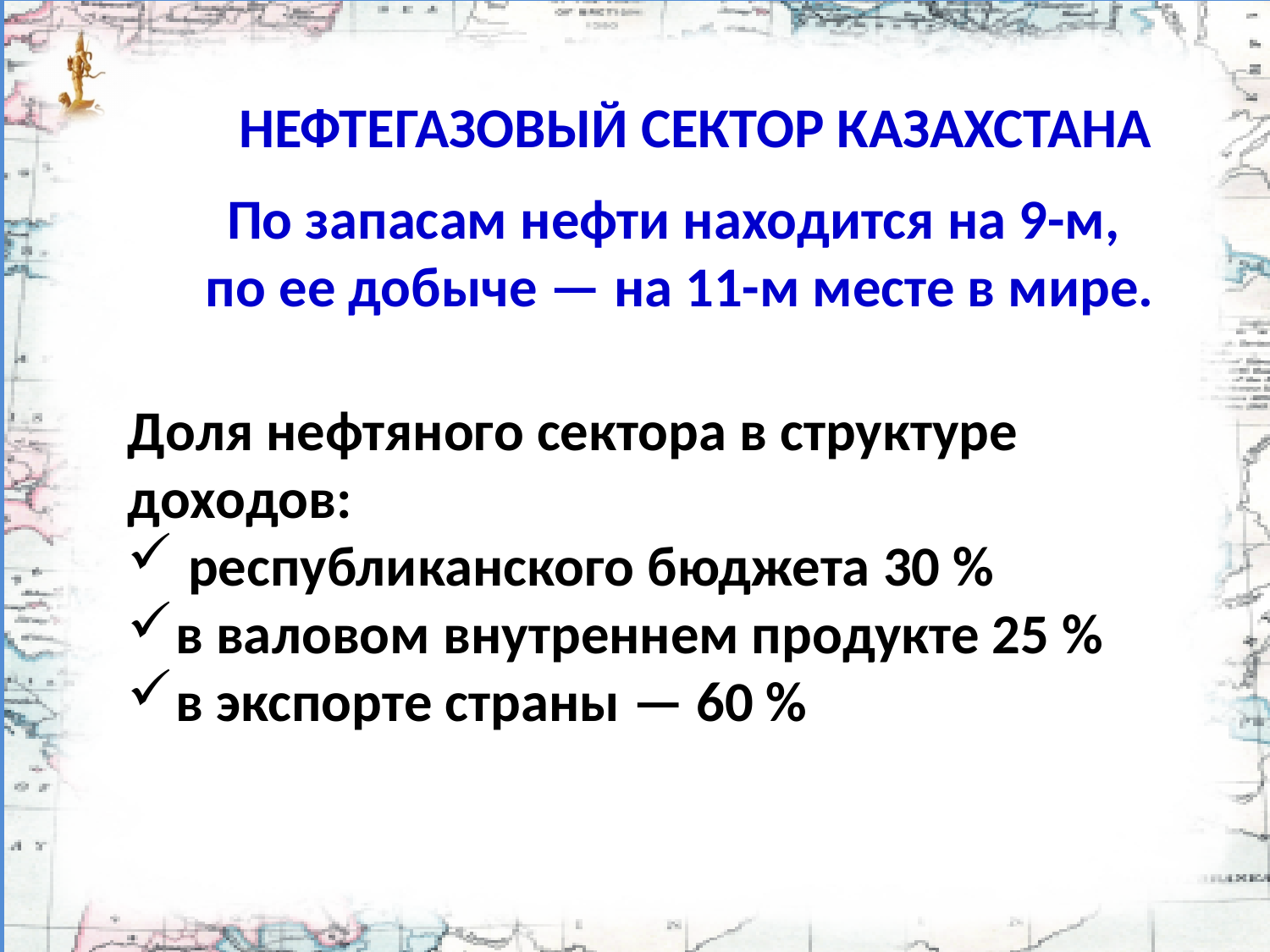

# НЕФТЕГАЗОВЫЙ СЕКТОР КАЗАХСТАНА
По запасам нефти находится на 9-м,
 по ее добыче — на 11-м месте в мире.

Доля нефтяного сектора в структуре доходов:
 республиканского бюджета 30 %
в валовом внутреннем продукте 25 %
в экспорте страны — 60 %